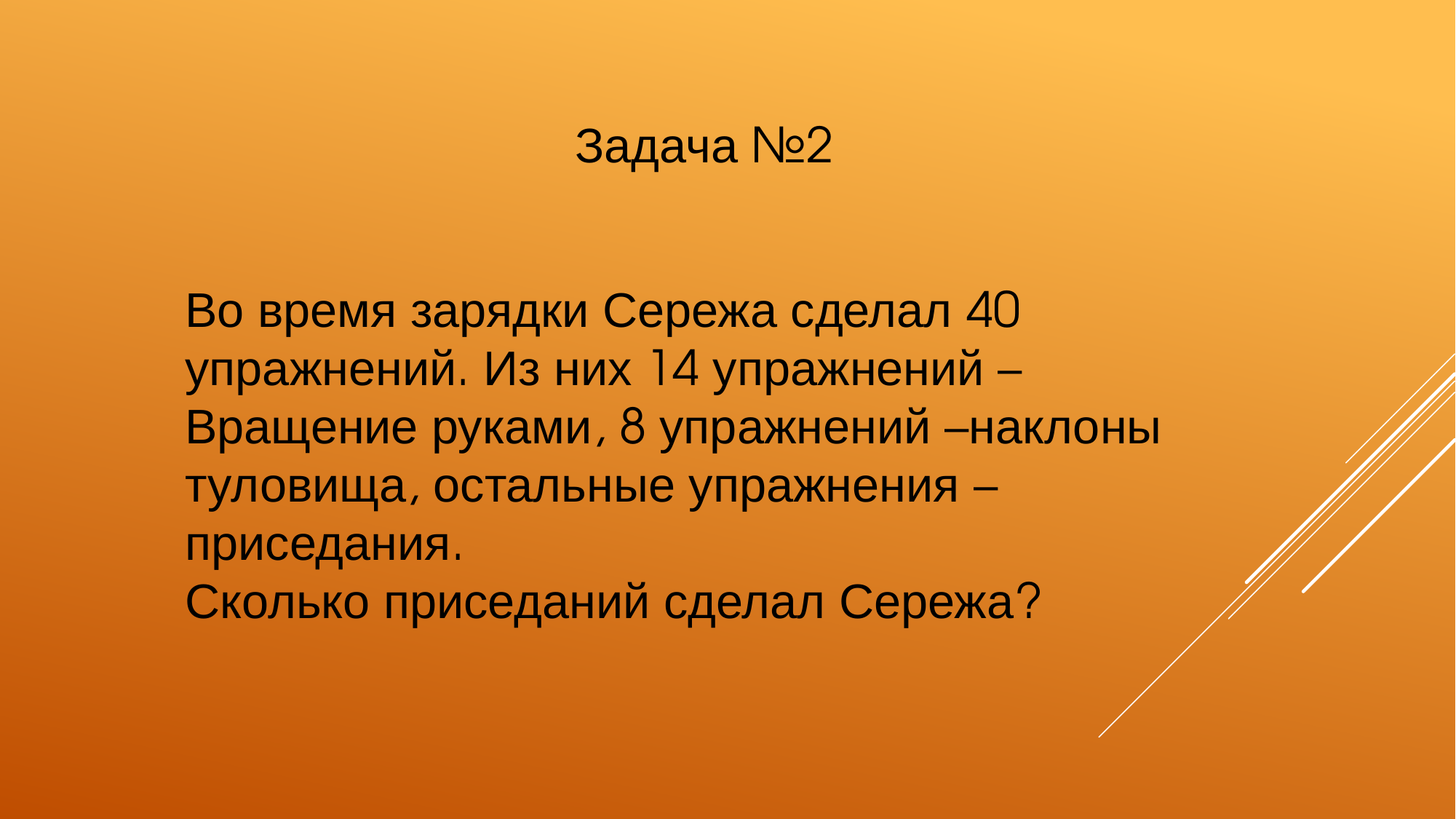

Задача №2
Во время зарядки Сережа сделал 40 упражнений. Из них 14 упражнений –
Вращение руками, 8 упражнений –наклоны туловища, остальные упражнения – приседания.
Сколько приседаний сделал Сережа?